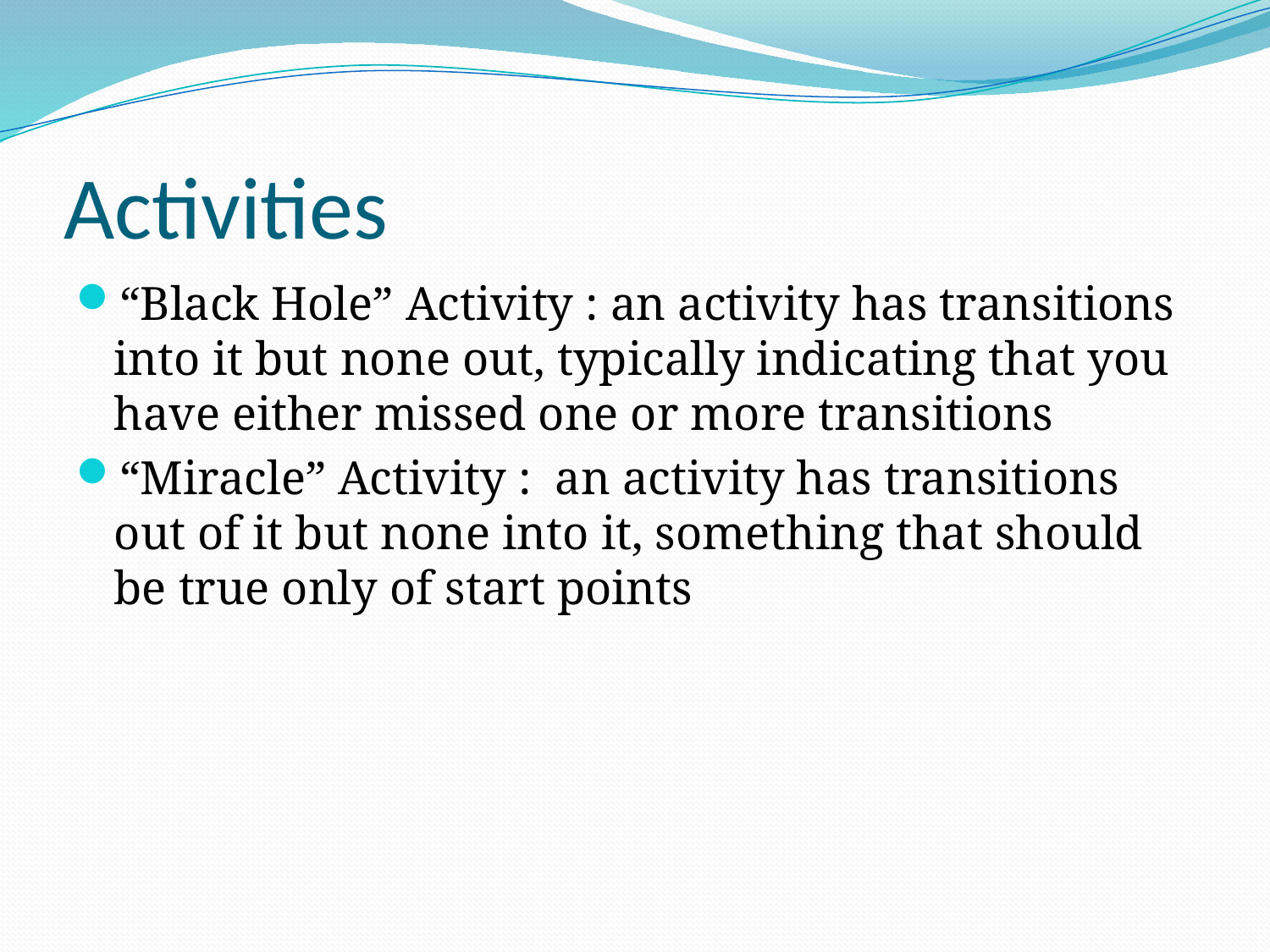

# Activities
“Black Hole” Activity : an activity has transitions into it but none out, typically indicating that you have either missed one or more transitions
“Miracle” Activity :  an activity has transitions out of it but none into it, something that should be true only of start points